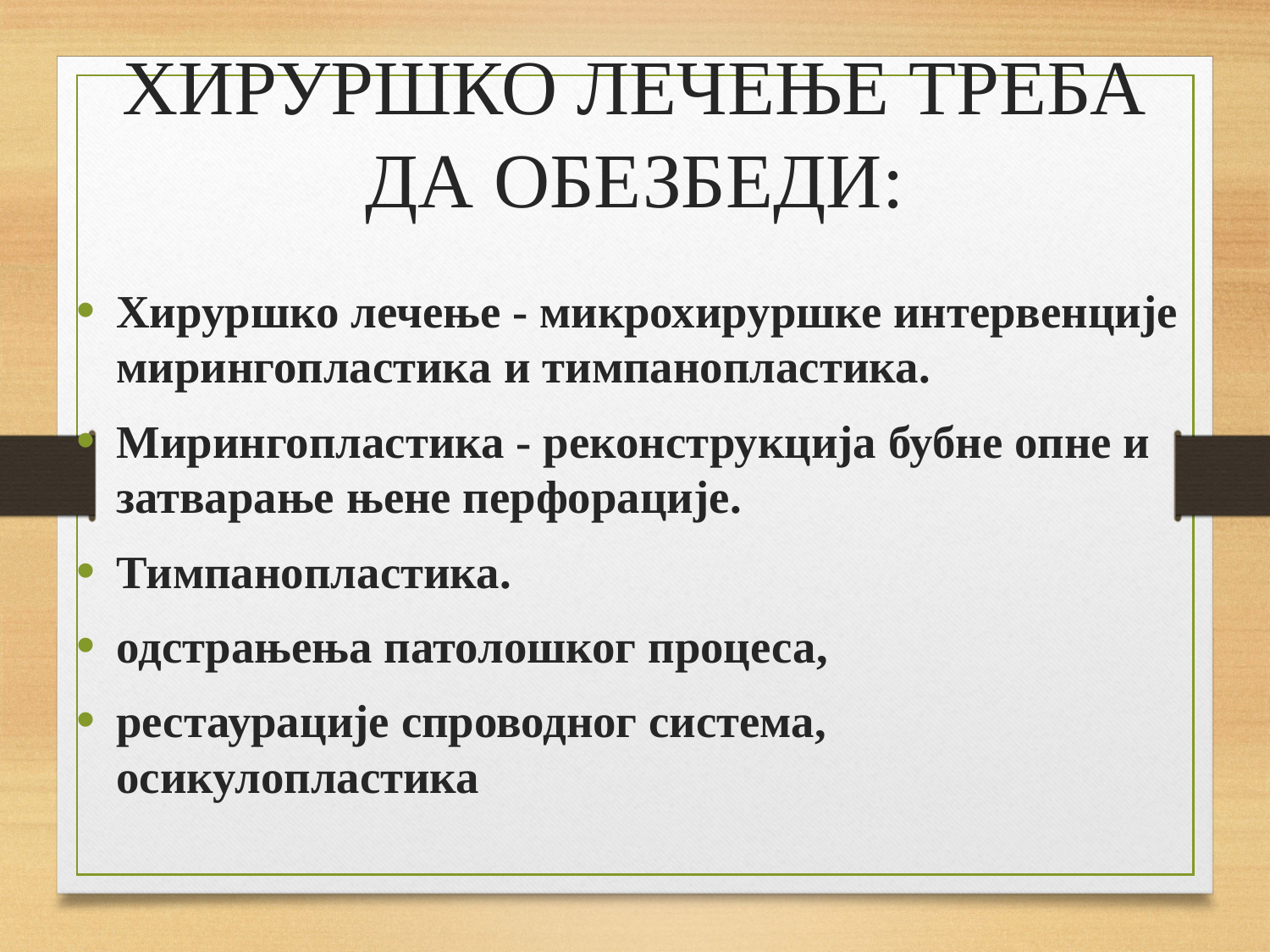

# ХИРУРШКО ЛЕЧЕЊЕ ТРЕБА ДА ОБЕЗБЕДИ:
Хируршко лечење - микрохируршке интервенције мирингопластика и тимпанопластика.
Мирингопластика - реконструкција бубне опне и затварање њене перфорације.
Тимпанопластика.
одстрањења патолошког процеса,
рестаурације спроводног система, осикулопластика